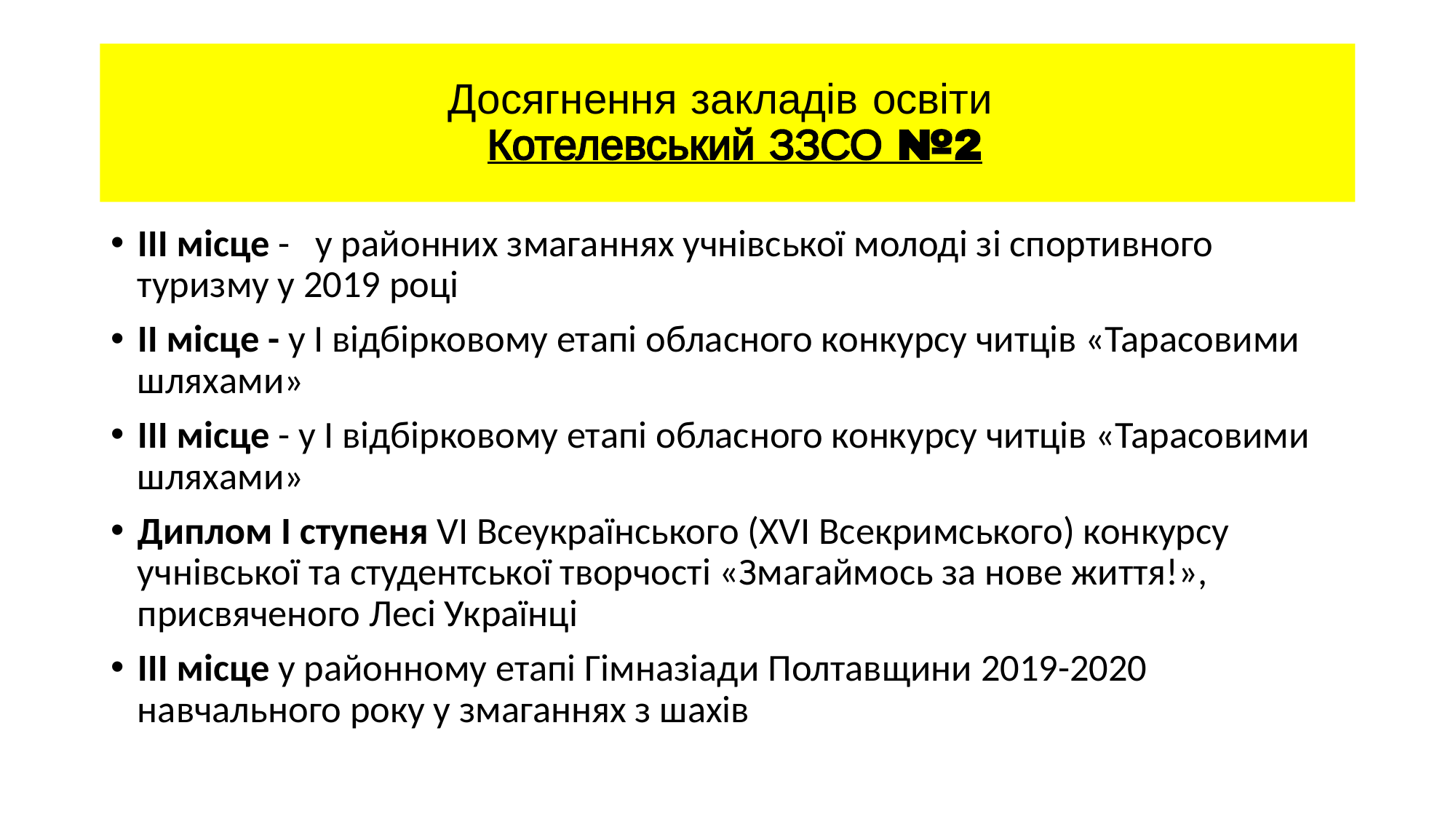

# Досягнення закладів освіти Котелевський ЗЗСО №2
ІІІ місце -   у районних змаганнях учнівської молоді зі спортивного туризму у 2019 році
ІІ місце - у І відбірковому етапі обласного конкурсу читців «Тарасовими шляхами»
ІІІ місце - у І відбірковому етапі обласного конкурсу читців «Тарасовими шляхами»
Диплом І ступеня VІ Всеукраїнського (ХVІ Всекримського) конкурсу учнівської та студентської творчості «Змагаймось за нове життя!», присвяченого Лесі Українці
ІІІ місце у районному етапі Гімназіади Полтавщини 2019-2020 навчального року у змаганнях з шахів